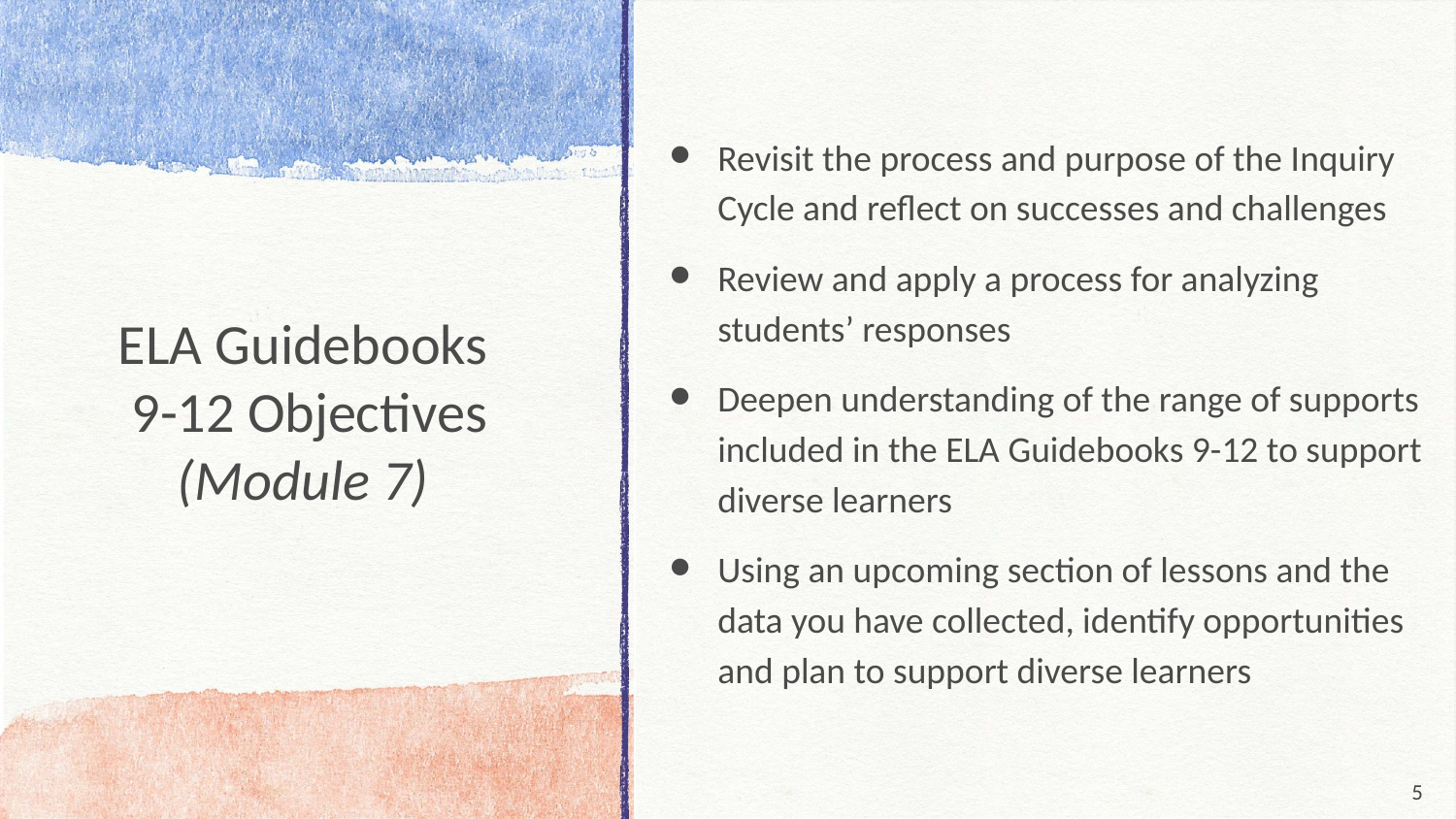

Revisit the process and purpose of the Inquiry Cycle and reflect on successes and challenges
Review and apply a process for analyzing students’ responses
Deepen understanding of the range of supports included in the ELA Guidebooks 9-12 to support diverse learners
Using an upcoming section of lessons and the data you have collected, identify opportunities and plan to support diverse learners
# ELA Guidebooks 9-12 Objectives (Module 7)